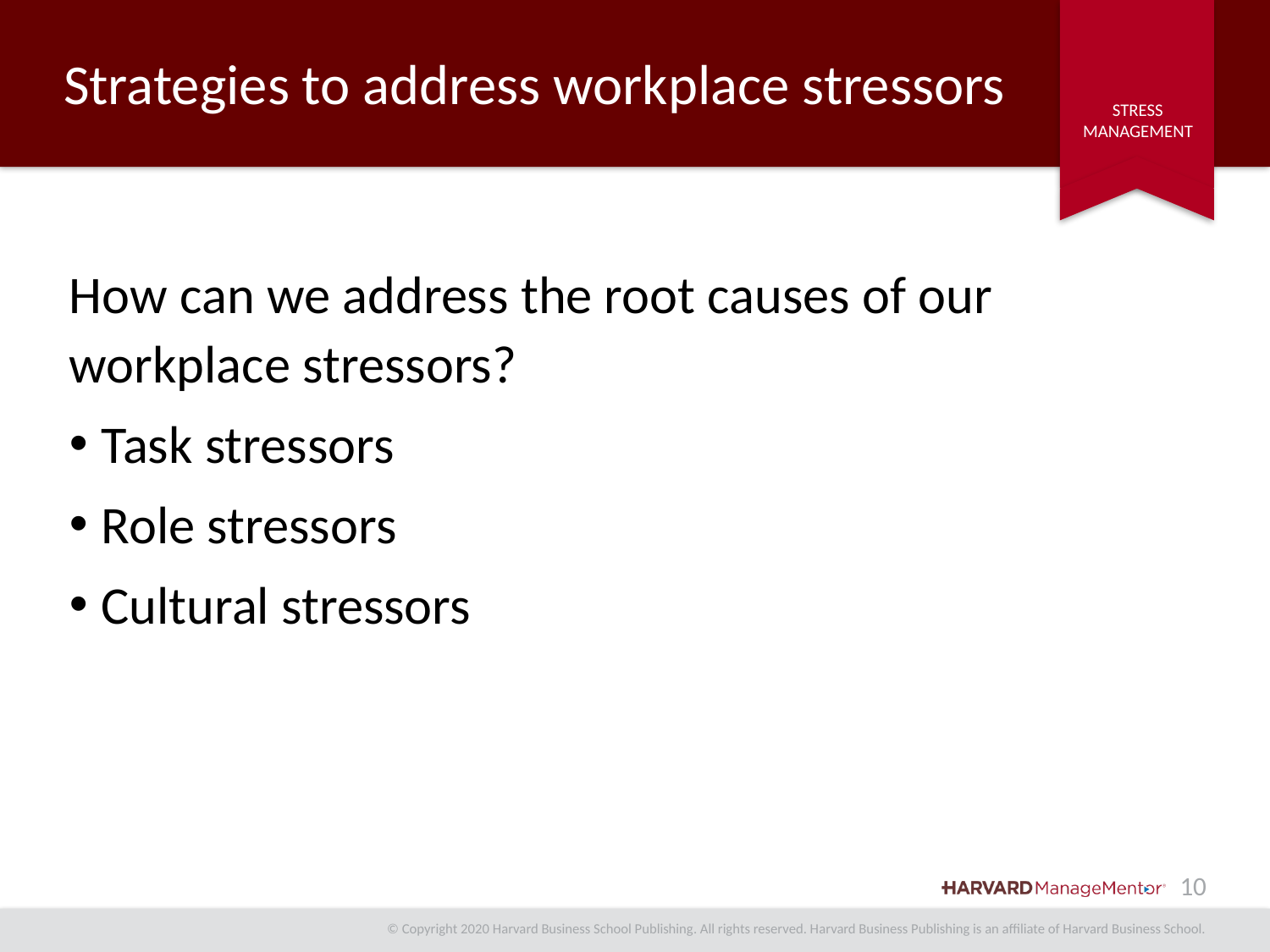

# Strategies to address workplace stressors
How can we address the root causes of our workplace stressors?
Task stressors
Role stressors
Cultural stressors